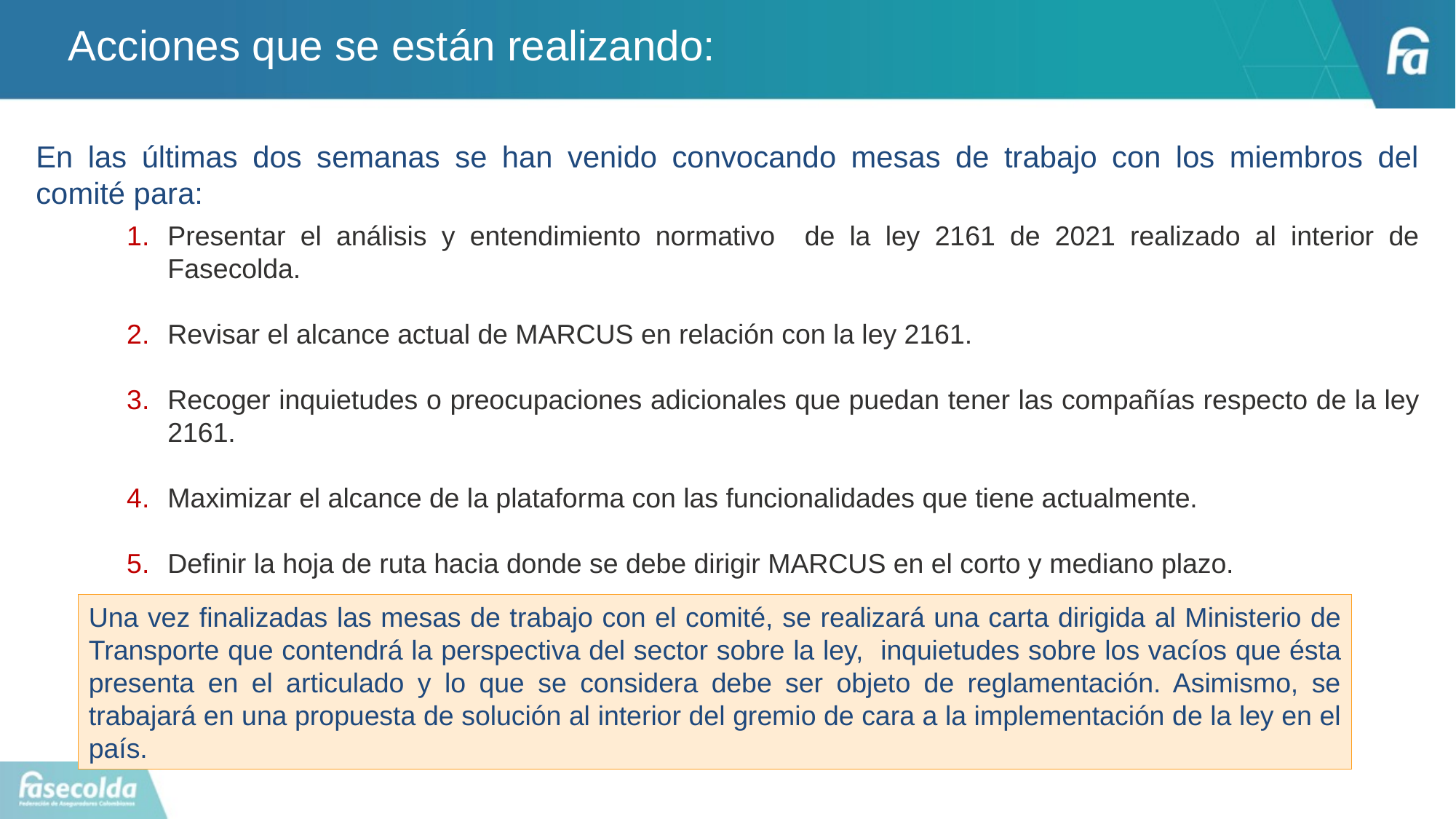

# Acciones que se están realizando:
En las últimas dos semanas se han venido convocando mesas de trabajo con los miembros del comité para:
Presentar el análisis y entendimiento normativo  de la ley 2161 de 2021 realizado al interior de Fasecolda.

Revisar el alcance actual de MARCUS en relación con la ley 2161.

Recoger inquietudes o preocupaciones adicionales que puedan tener las compañías respecto de la ley 2161.

Maximizar el alcance de la plataforma con las funcionalidades que tiene actualmente.

Definir la hoja de ruta hacia donde se debe dirigir MARCUS en el corto y mediano plazo.
Una vez finalizadas las mesas de trabajo con el comité, se realizará una carta dirigida al Ministerio de Transporte que contendrá la perspectiva del sector sobre la ley,  inquietudes sobre los vacíos que ésta presenta en el articulado y lo que se considera debe ser objeto de reglamentación. Asimismo, se trabajará en una propuesta de solución al interior del gremio de cara a la implementación de la ley en el país.